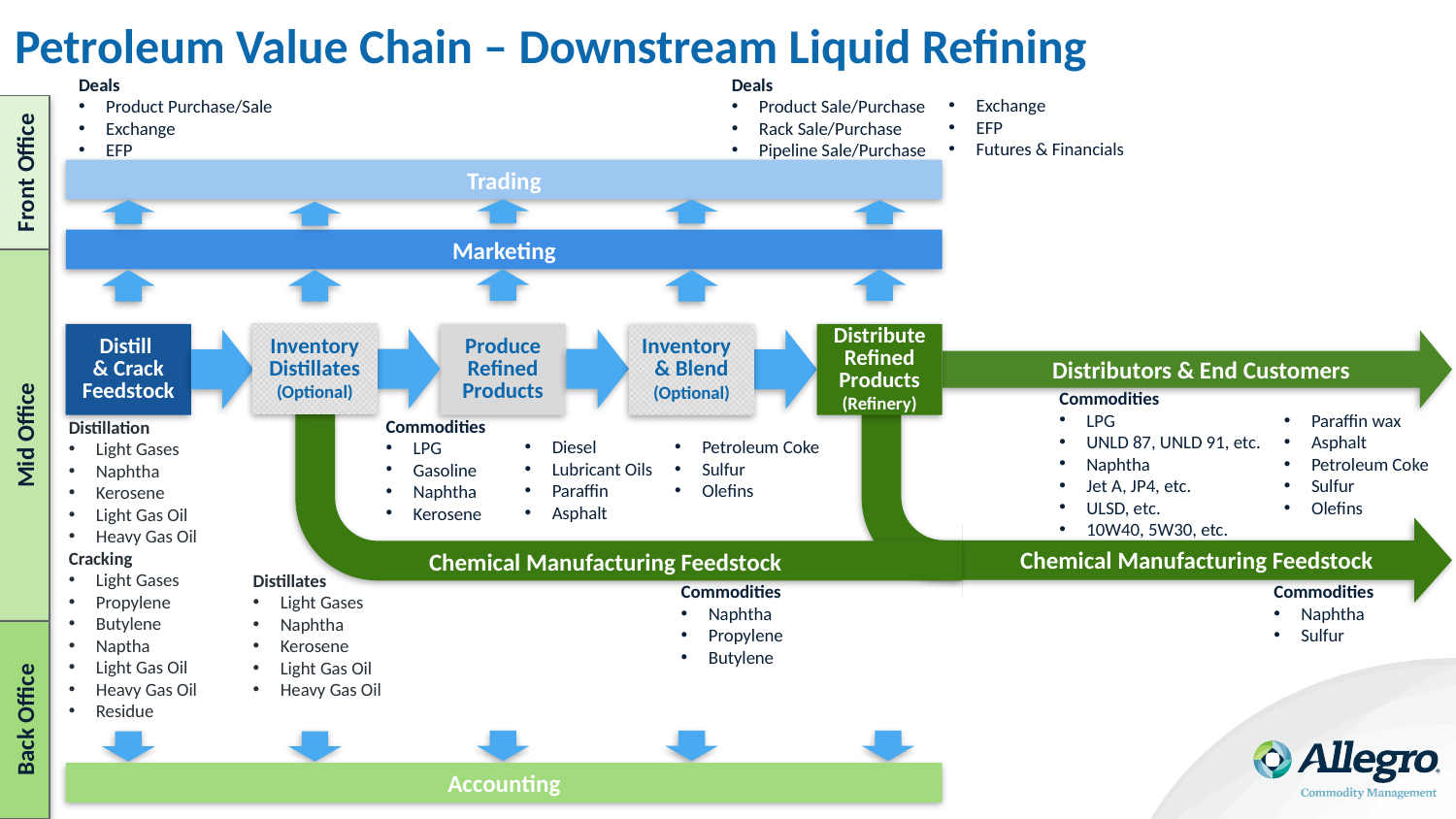

# Petroleum Value Chain – Downstream Liquid Refining
Deals
Product Sale/Purchase
Rack Sale/Purchase
Pipeline Sale/Purchase
Deals
Product Purchase/Sale
Exchange
EFP
Exchange
EFP
Futures & Financials

Front Office
Trading

Marketing

Inventory
Distillates
(Optional)
Distill
& Crack
Feedstock
Produce
Refined
Products
Inventory
& Blend
(Optional)
Distribute
Refined Products
(Refinery)

Distributors & End Customers
Commodities
LPG
UNLD 87, UNLD 91, etc.
Naphtha
Jet A, JP4, etc.
ULSD, etc.
10W40, 5W30, etc.

Paraffin wax
Asphalt
Petroleum Coke
Sulfur
Olefins

Commodities
LPG
Gasoline
Naphtha
Kerosene
Distillation
Light Gases
Naphtha
Kerosene
Light Gas Oil
Heavy Gas Oil
Cracking
Light Gases
Propylene
Butylene
Naptha
Light Gas Oil
Heavy Gas Oil
Residue

Mid Office

Petroleum Coke
Sulfur
Olefins

Diesel
Lubricant Oils
Paraffin
Asphalt
Chemical Manufacturing Feedstock
Chemical Manufacturing Feedstock
Distillates
Light Gases
Naphtha
Kerosene
Light Gas Oil
Heavy Gas Oil
Commodities
Naphtha
Propylene
Butylene
Commodities
Naphtha
Sulfur
Back Office

Accounting